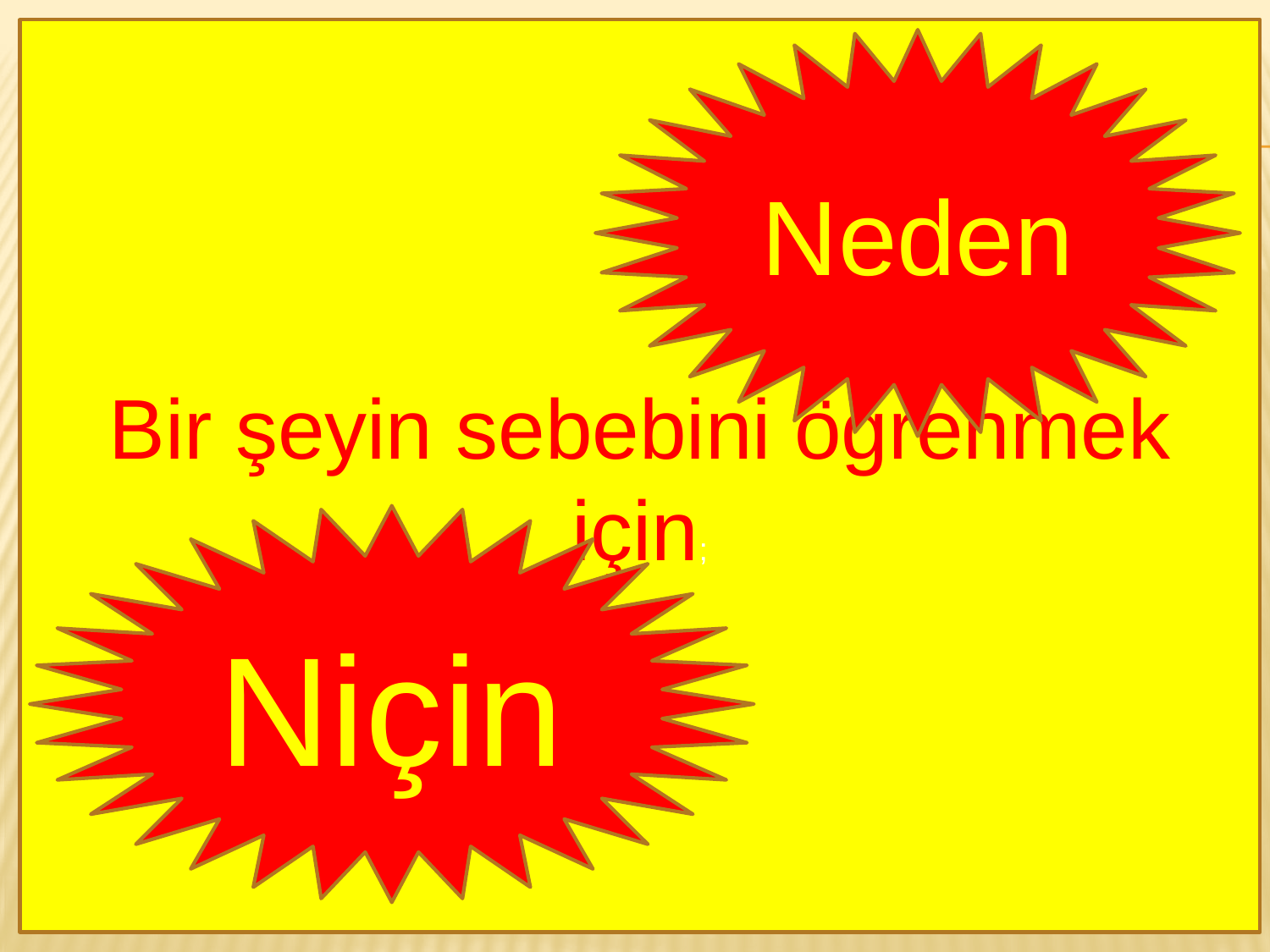

Bir şeyin sebebini öğrenmek için;
Neden
Niçin